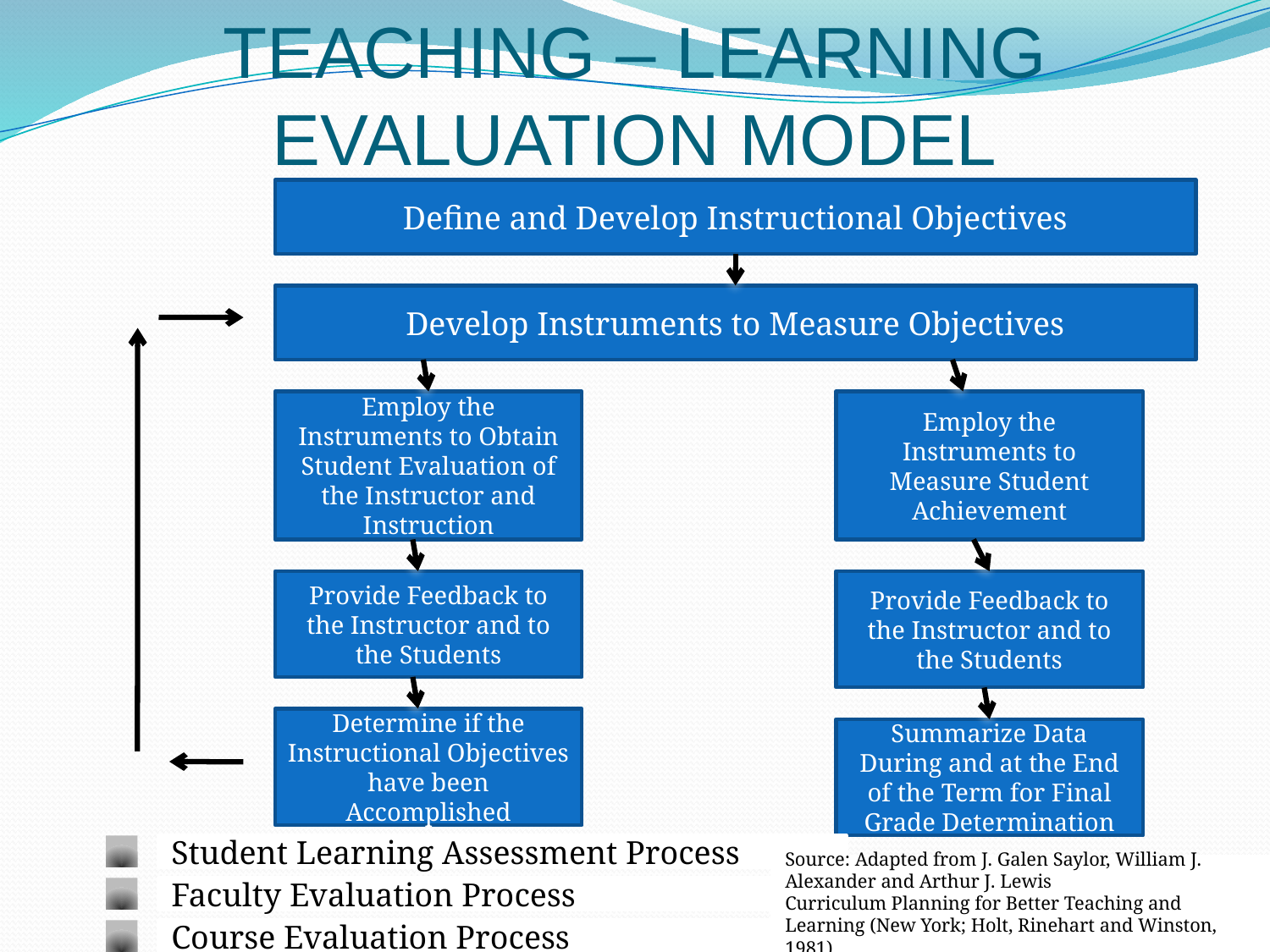

# TEACHING – LEARNING EVALUATION MODEL

Define and Develop Instructional Objectives
Develop Instruments to Measure Objectives
Employ the Instruments to Obtain Student Evaluation of the Instructor and Instruction
Employ the Instruments to Measure Student Achievement
Provide Feedback to the Instructor and to the Students
Provide Feedback to the Instructor and to the Students
Determine if the Instructional Objectives have been Accomplished
Summarize Data During and at the End of the Term for Final Grade Determination

Student Learning Assessment Process

Source: Adapted from J. Galen Saylor, William J. Alexander and Arthur J. Lewis
Curriculum Planning for Better Teaching and Learning (New York; Holt, Rinehart and Winston, 1981)

Faculty Evaluation Process

Course Evaluation Process